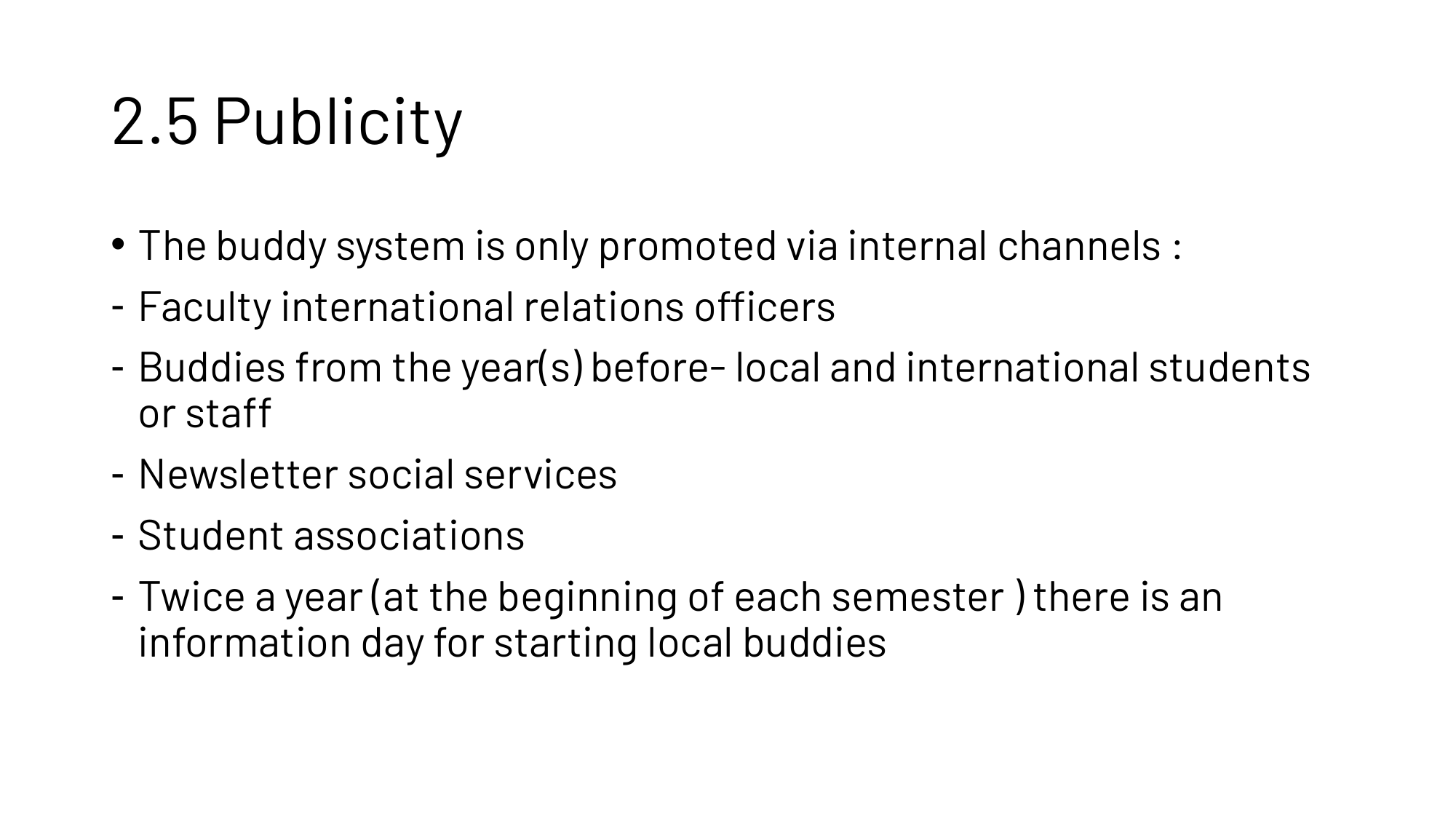

# 2.5 Publicity
The buddy system is only promoted via internal channels :
Faculty international relations officers
Buddies from the year(s) before- local and international students or staff
Newsletter social services
Student associations
Twice a year (at the beginning of each semester ) there is an information day for starting local buddies